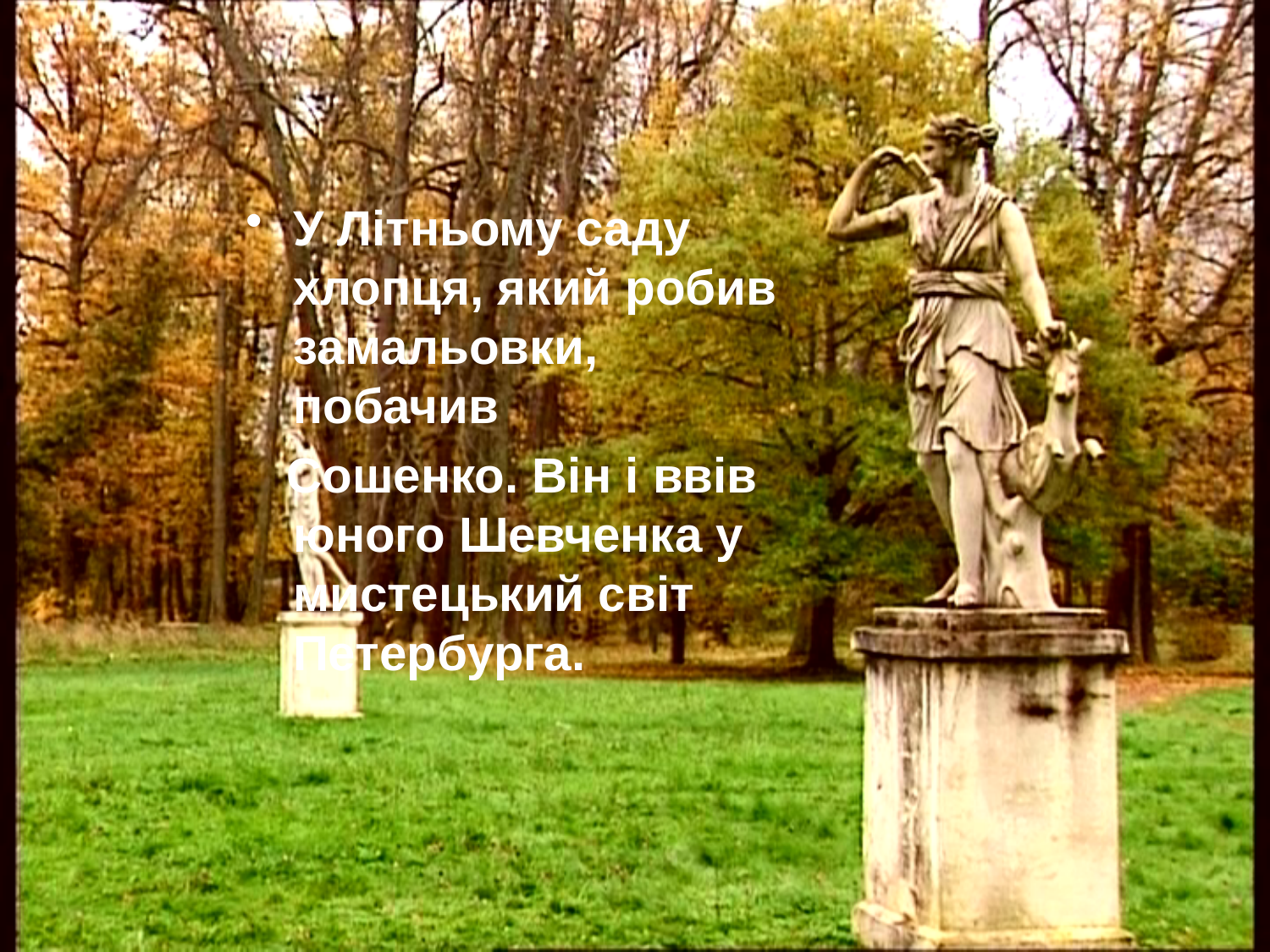

У Літньому саду хлопця, який робив замальовки, побачив
   Сошенко. Він і ввів юного Шевченка у мистецький світ Петербурга.